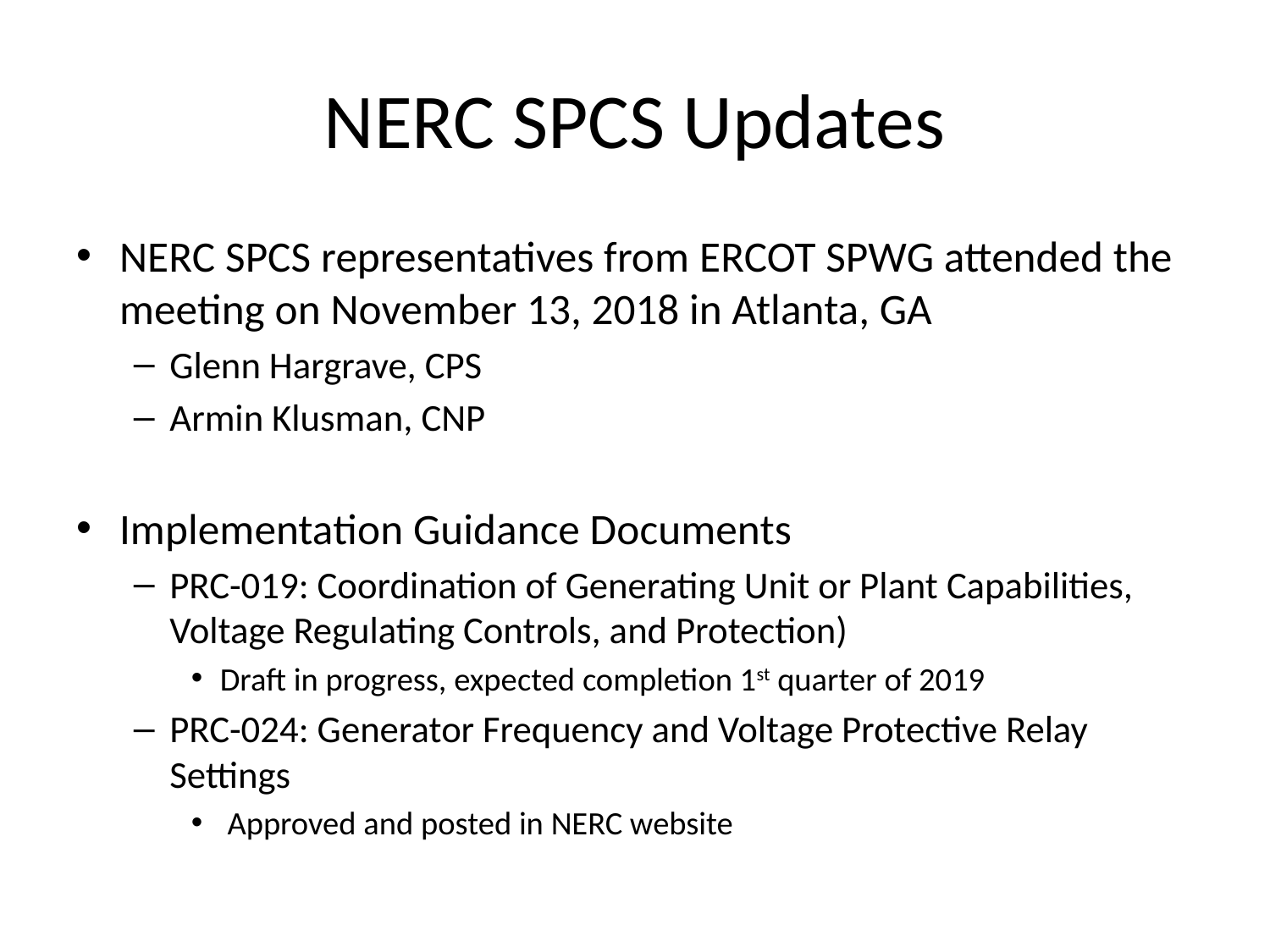

# NERC SPCS Updates
NERC SPCS representatives from ERCOT SPWG attended the meeting on November 13, 2018 in Atlanta, GA
Glenn Hargrave, CPS
Armin Klusman, CNP

Implementation Guidance Documents
PRC-019: Coordination of Generating Unit or Plant Capabilities, Voltage Regulating Controls, and Protection)
Draft in progress, expected completion 1st quarter of 2019
PRC-024: Generator Frequency and Voltage Protective Relay Settings
 Approved and posted in NERC website